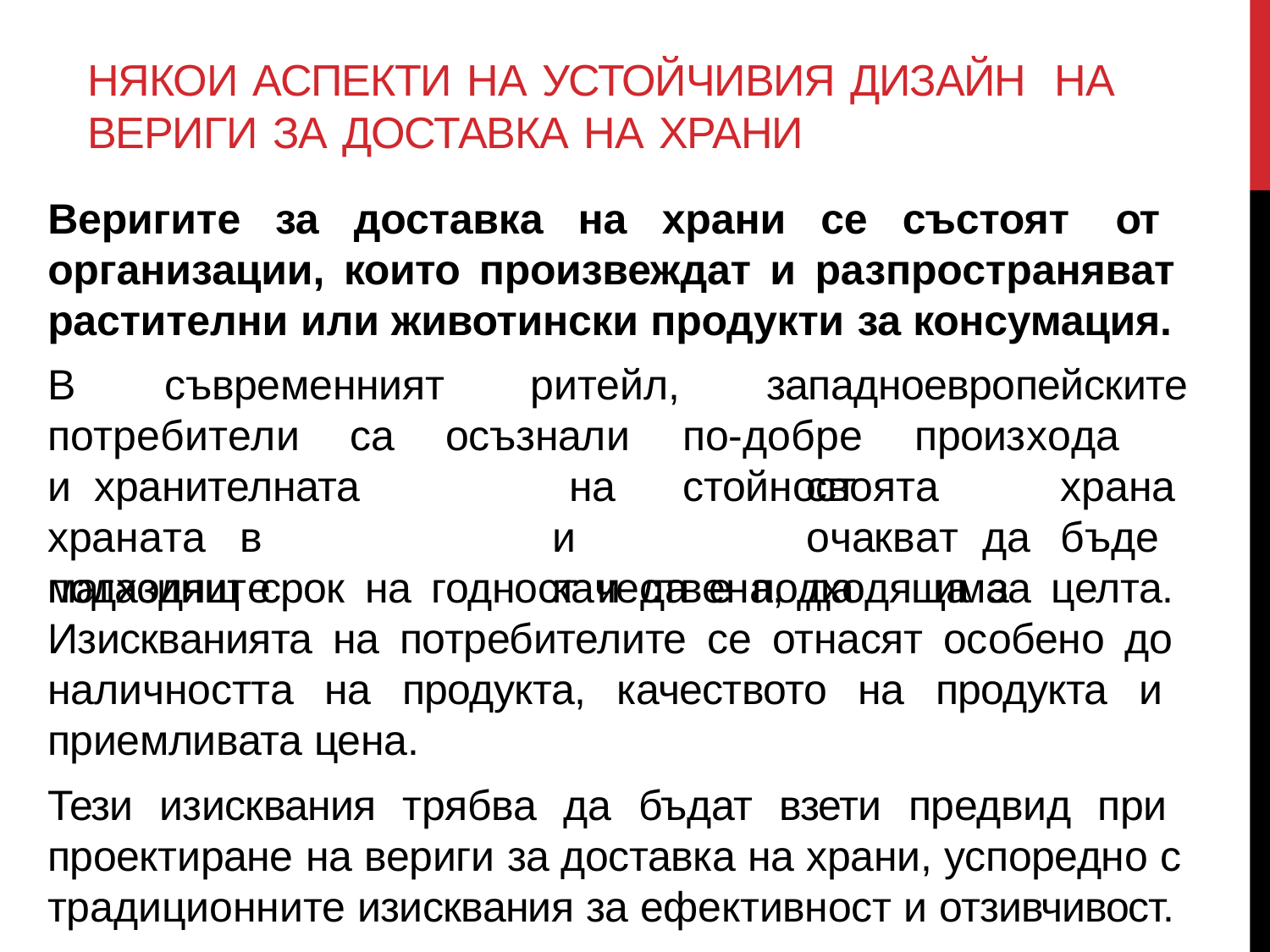

# НЯКОИ АСПЕКТИ НА УСТОЙЧИВИЯ ДИЗАЙН  НА ВЕРИГИ ЗА ДОСТАВКА НА ХРАНИ
Веригите за доставка на храни се състоят от  организации, които произвеждат и разпространяват  растителни или животински продукти за консумация.
В       съвременният  ритейл,   западноевропейските
потребители	са	осъзнали	по-добре	произхода	и  хранителната		стойност
на		своята	храна	и		очакват  да	бъде	качествена,	да	има
храната	в	магазините
подходящ срок на годност и да е подходяща за целта.  Изискванията на потребителите се отнасят особено до  наличността на продукта, качеството на продукта и  приемливата цена.
Тези изисквания трябва да бъдат взети предвид при  проектиране на вериги за доставка на храни, успоредно с  традиционните изисквания за ефективност и отзивчивост.